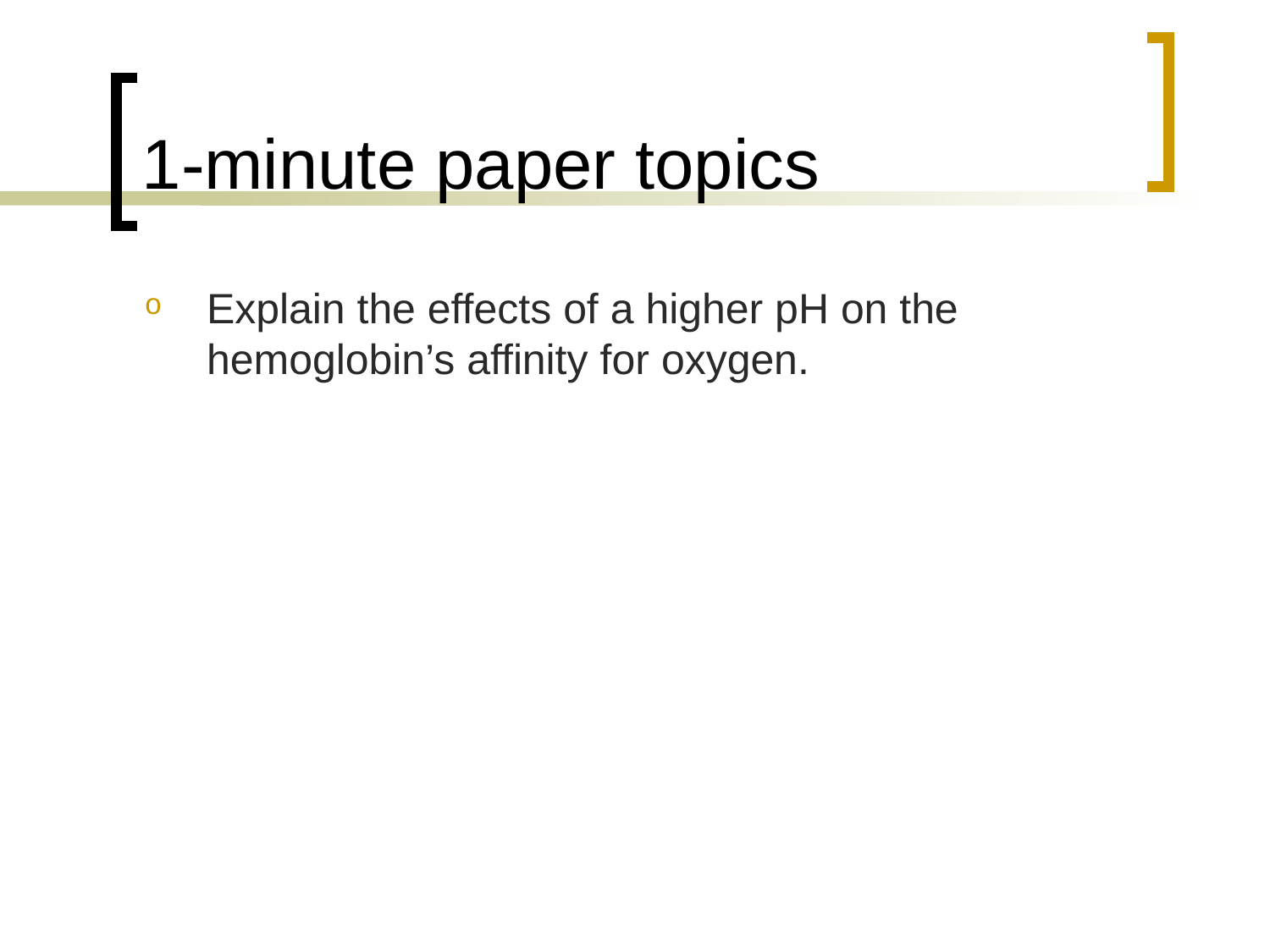

# 1-minute paper topics
Explain the effects of a higher pH on the hemoglobin’s affinity for oxygen.